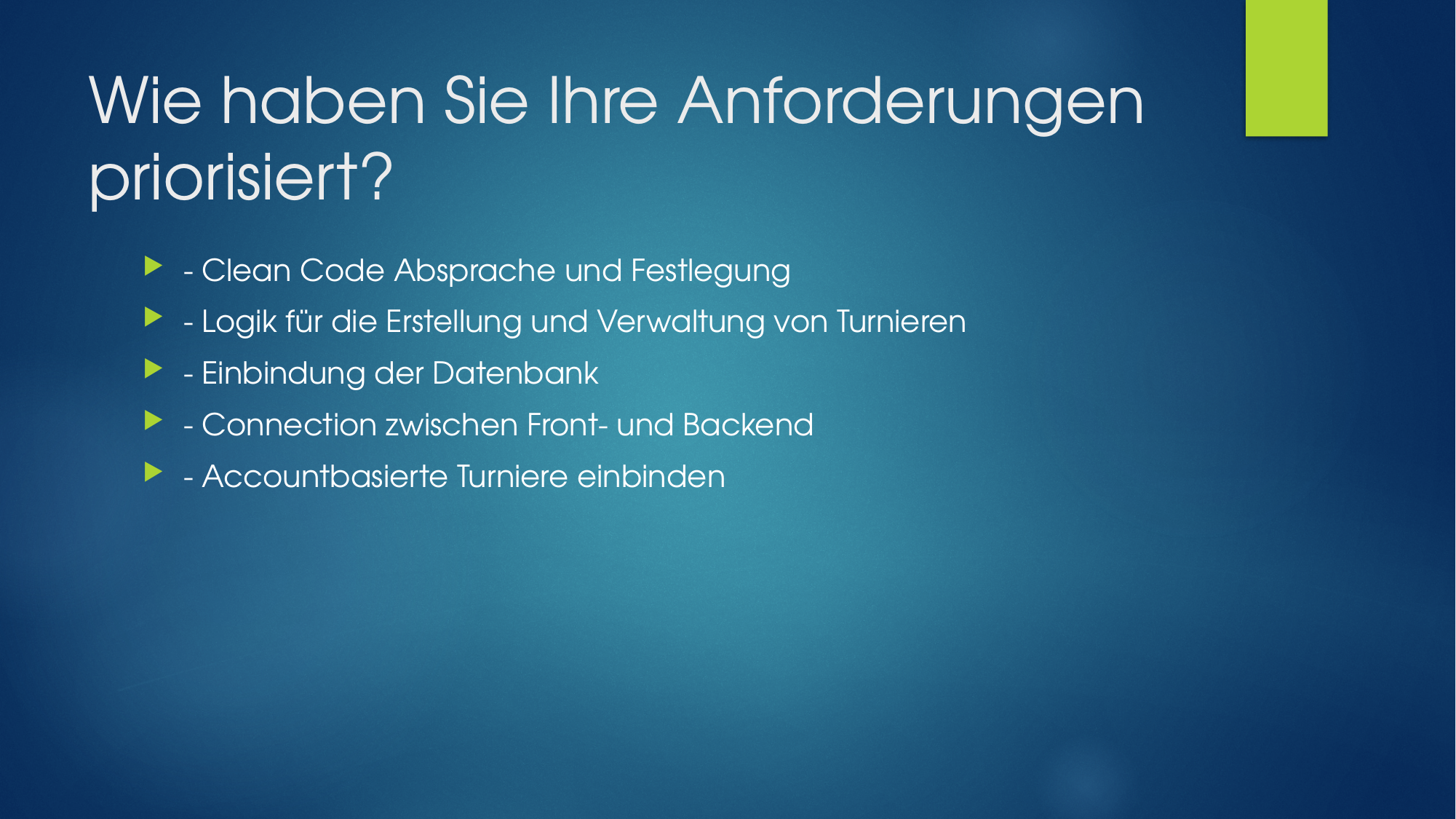

# Wie haben Sie Ihre Anforderungen priorisiert?
- Clean Code Absprache und Festlegung
- Logik für die Erstellung und Verwaltung von Turnieren
- Einbindung der Datenbank
- Connection zwischen Front- und Backend
- Accountbasierte Turniere einbinden